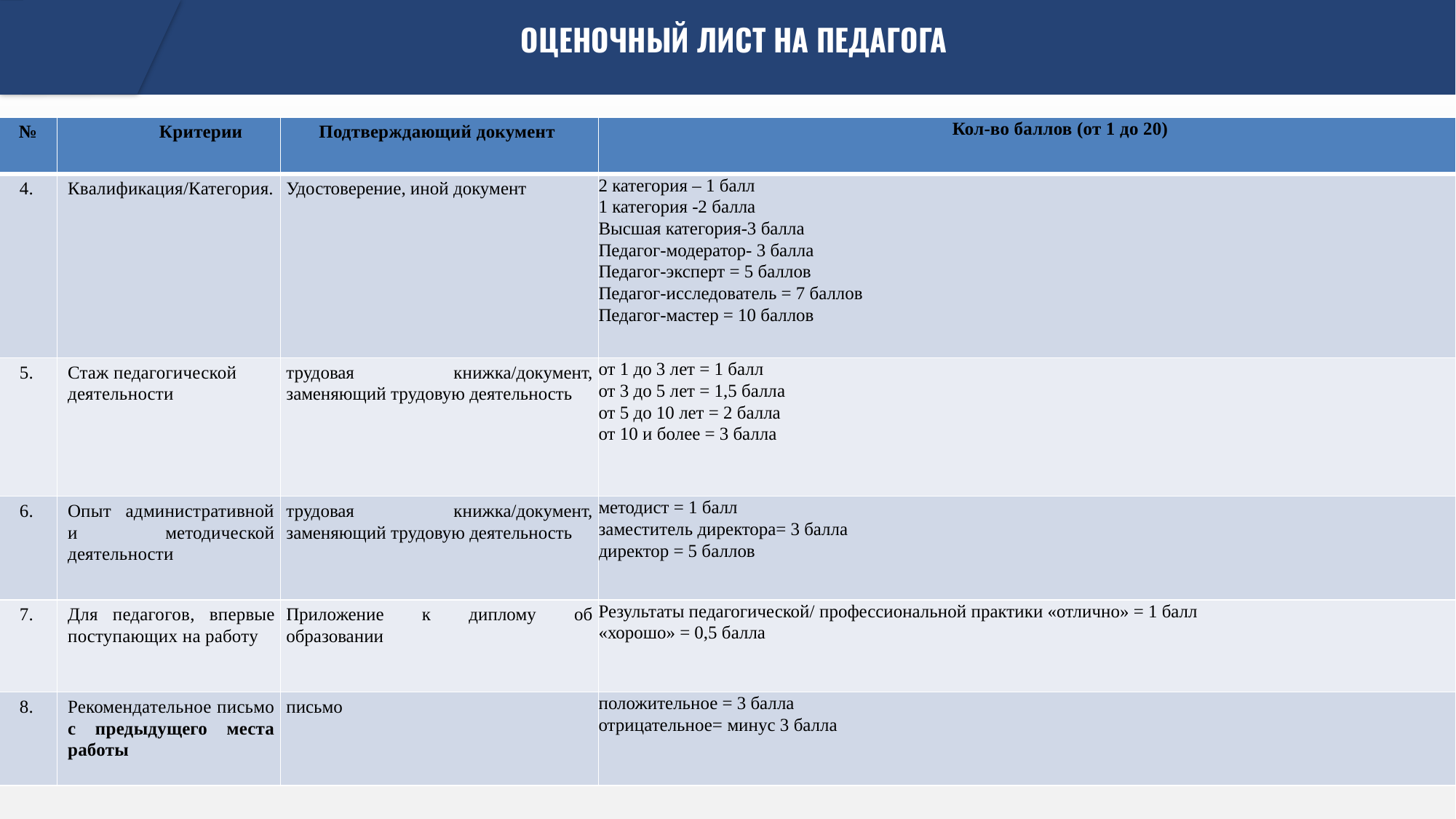

# ОЦЕНОЧНЫЙ ЛИСТ НА ПЕДАГОГА
| № | Критерии | Подтверждающий документ | Кол-во баллов (от 1 до 20) |
| --- | --- | --- | --- |
| 4. | Квалификация/Категория. | Удостоверение, иной документ | 2 категория – 1 балл 1 категория -2 балла Высшая категория-3 балла Педагог-модератор- 3 балла Педагог-эксперт = 5 баллов Педагог-исследователь = 7 баллов Педагог-мастер = 10 баллов |
| 5. | Стаж педагогической деятельности | трудовая книжка/документ, заменяющий трудовую деятельность | от 1 до 3 лет = 1 балл от 3 до 5 лет = 1,5 балла от 5 до 10 лет = 2 балла от 10 и более = 3 балла |
| 6. | Опыт административной и методической деятельности | трудовая книжка/документ, заменяющий трудовую деятельность | методист = 1 балл заместитель директора= 3 балла директор = 5 баллов |
| 7. | Для педагогов, впервые поступающих на работу | Приложение к диплому об образовании | Результаты педагогической/ профессиональной практики «отлично» = 1 балл «хорошо» = 0,5 балла |
| 8. | Рекомендательное письмо с предыдущего места работы | письмо | положительное = 3 балла отрицательное= минус 3 балла |